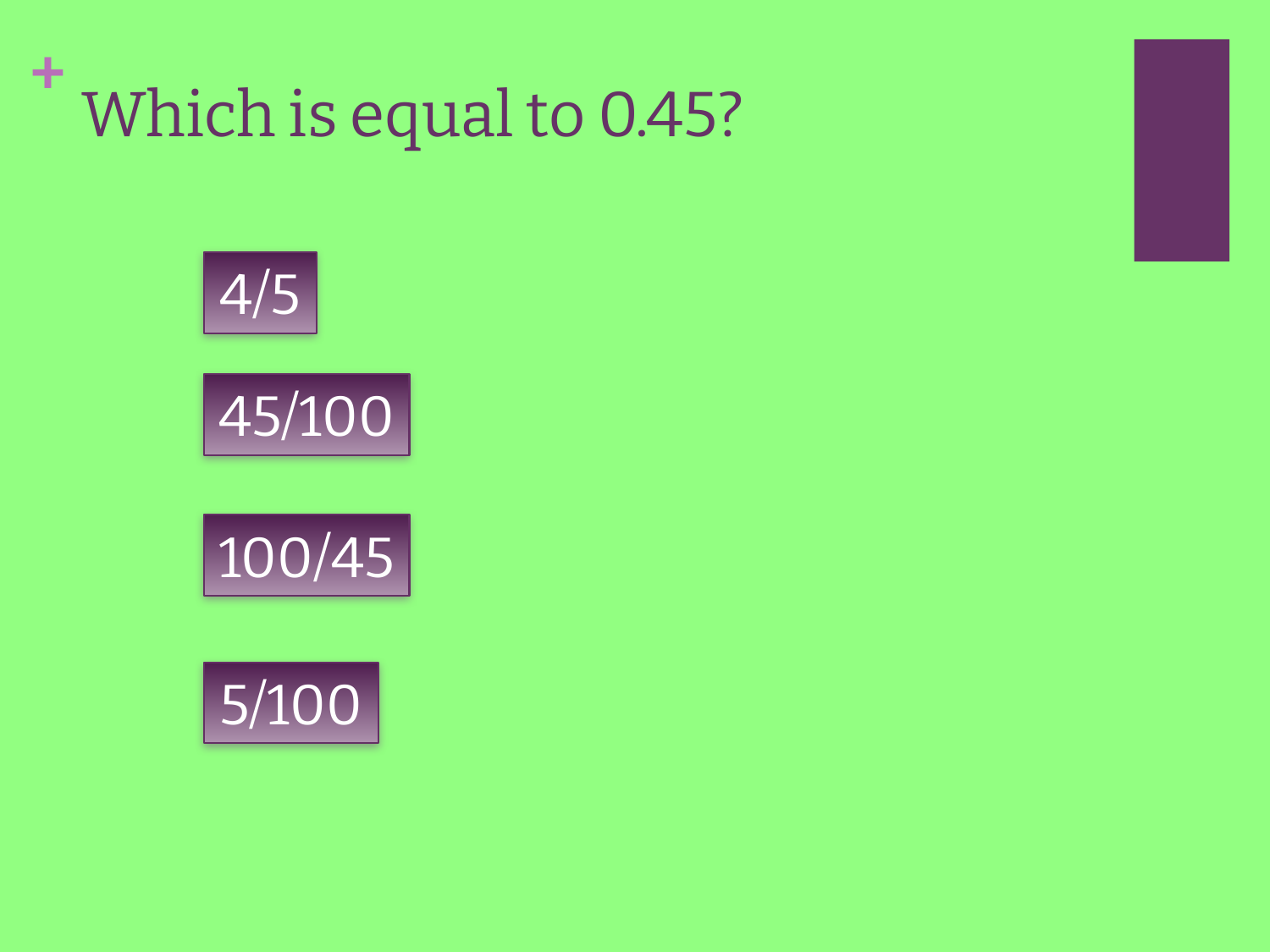

# Which is equal to 0.45?

4/5

45/100

100/45

5/100